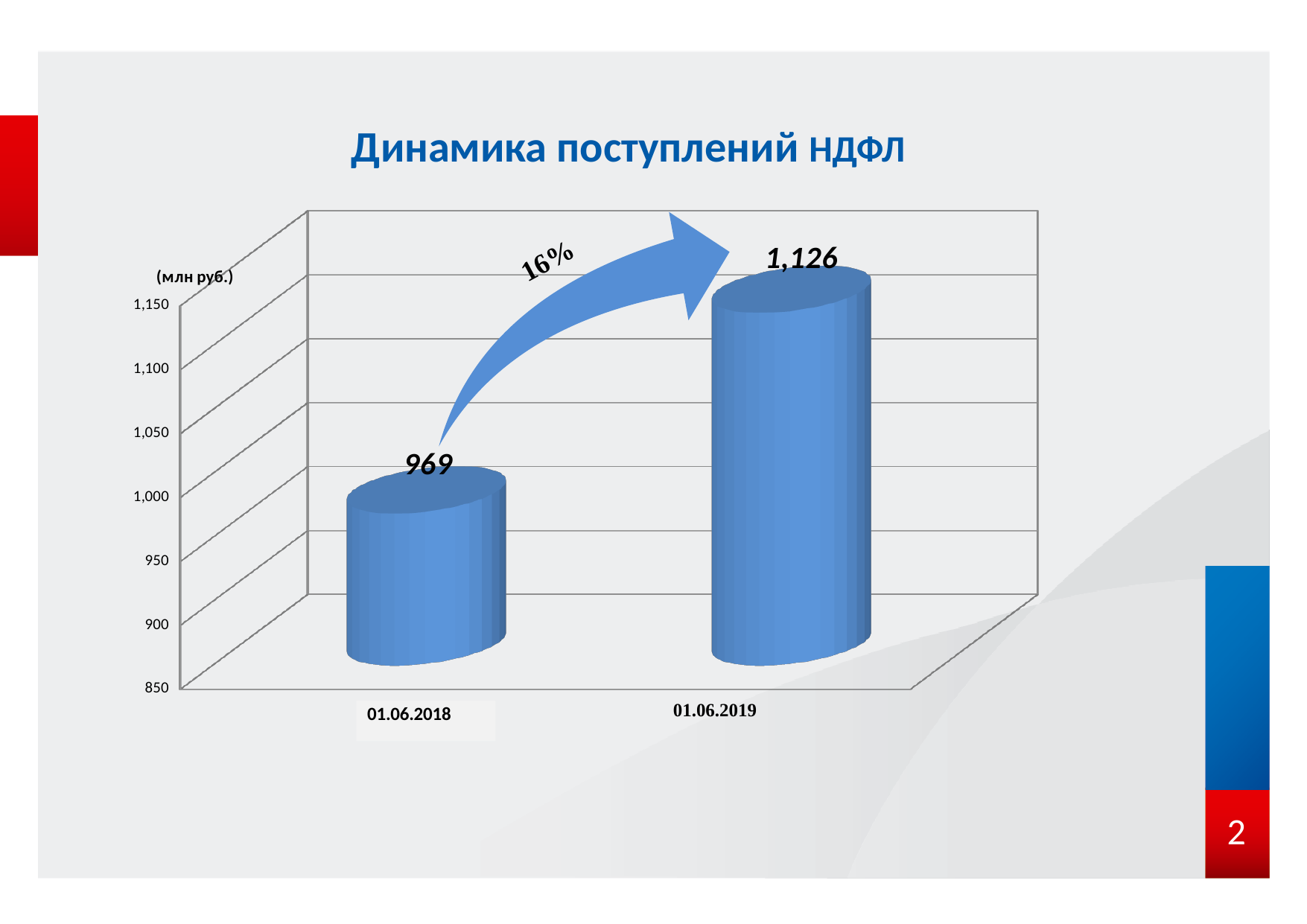

# Динамика поступлений НДФЛ

[unsupported chart]

2